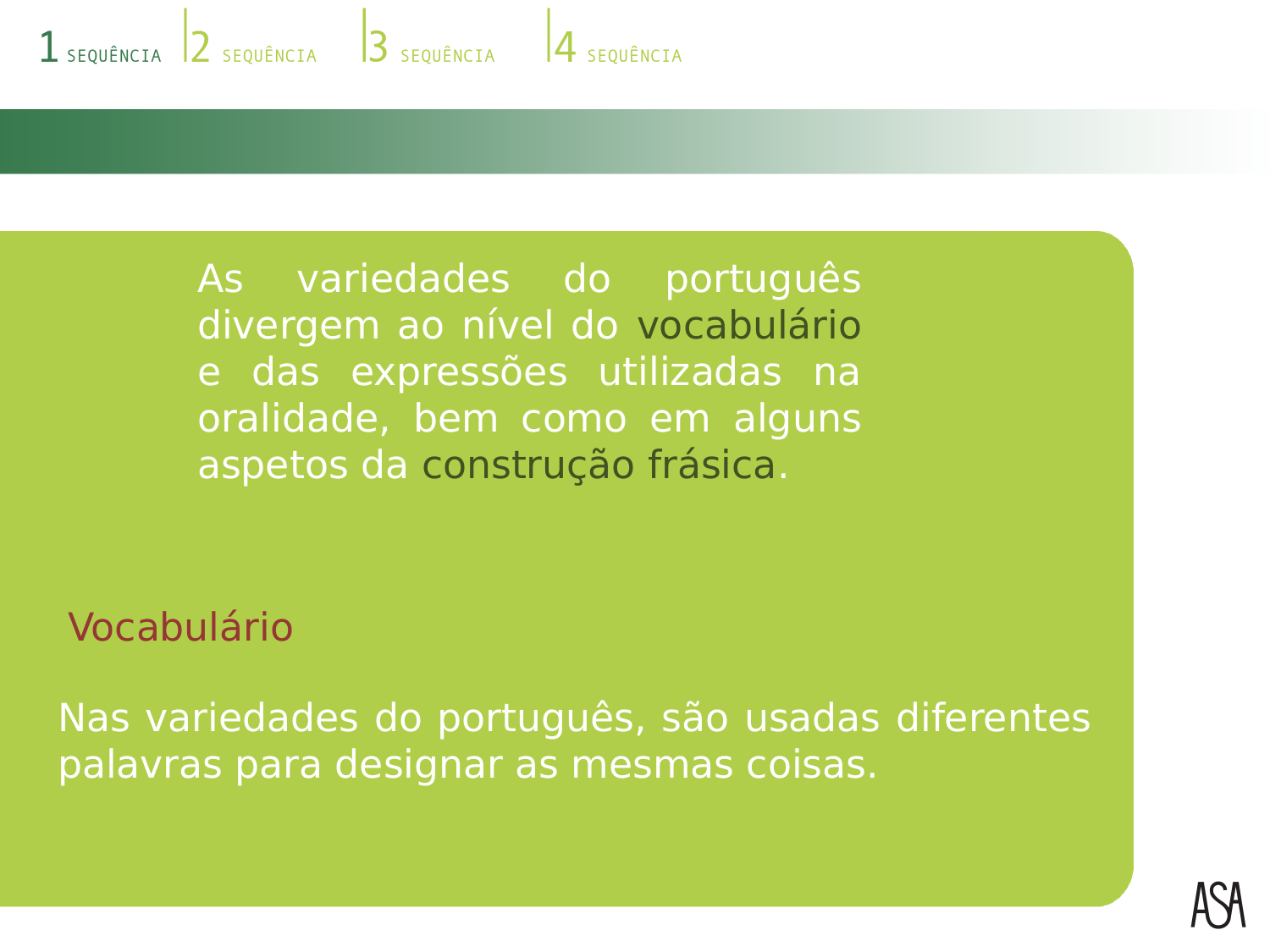

As variedades do português divergem ao nível do vocabulário e das expressões utilizadas na oralidade, bem como em alguns aspetos da construção frásica.
Vocabulário
Nas variedades do português, são usadas diferentes palavras para designar as mesmas coisas.